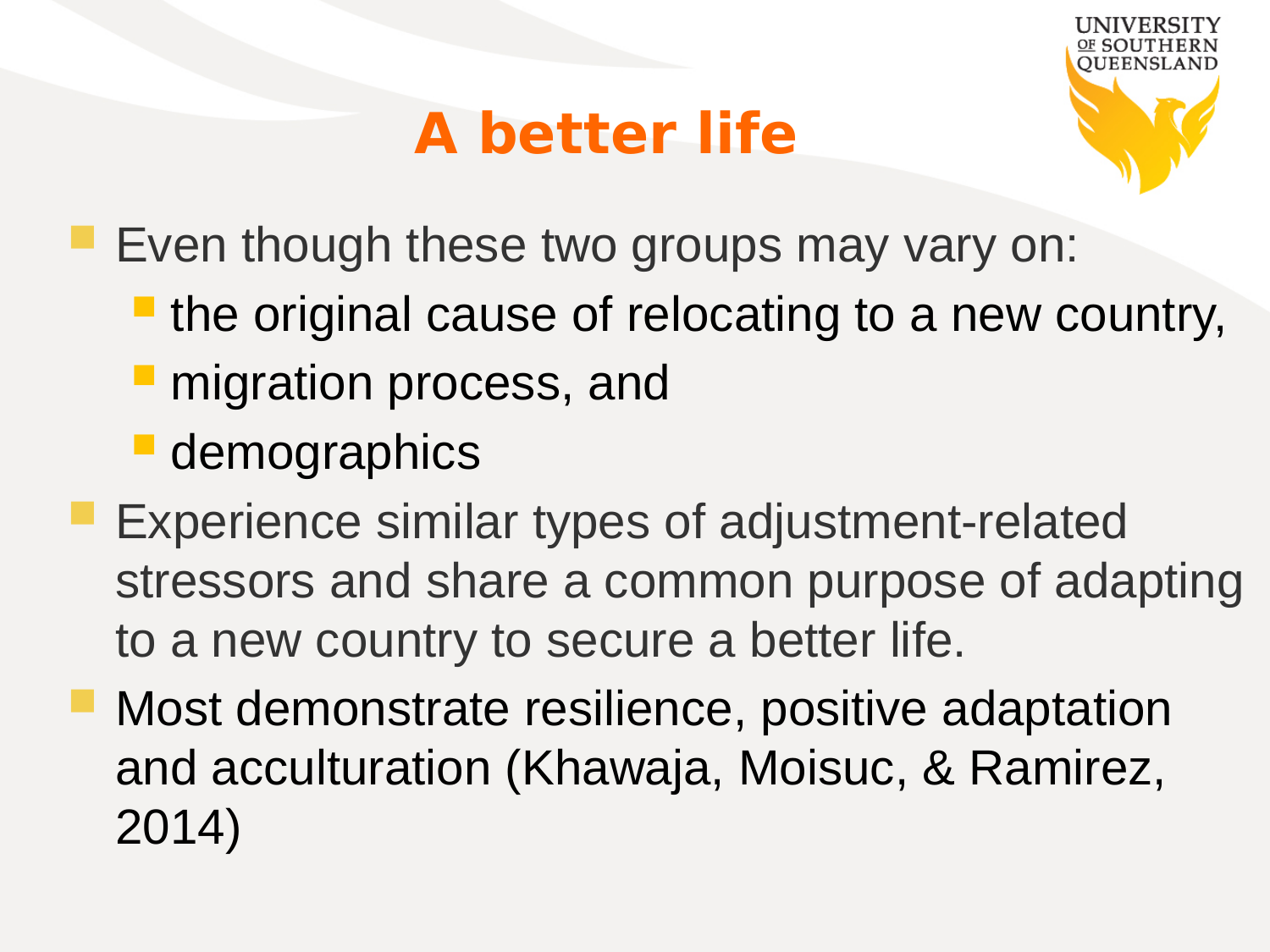

# A better life
Even though these two groups may vary on:
the original cause of relocating to a new country,
migration process, and
demographics
Experience similar types of adjustment-related stressors and share a common purpose of adapting to a new country to secure a better life.
Most demonstrate resilience, positive adaptation and acculturation (Khawaja, Moisuc, & Ramirez, 2014)